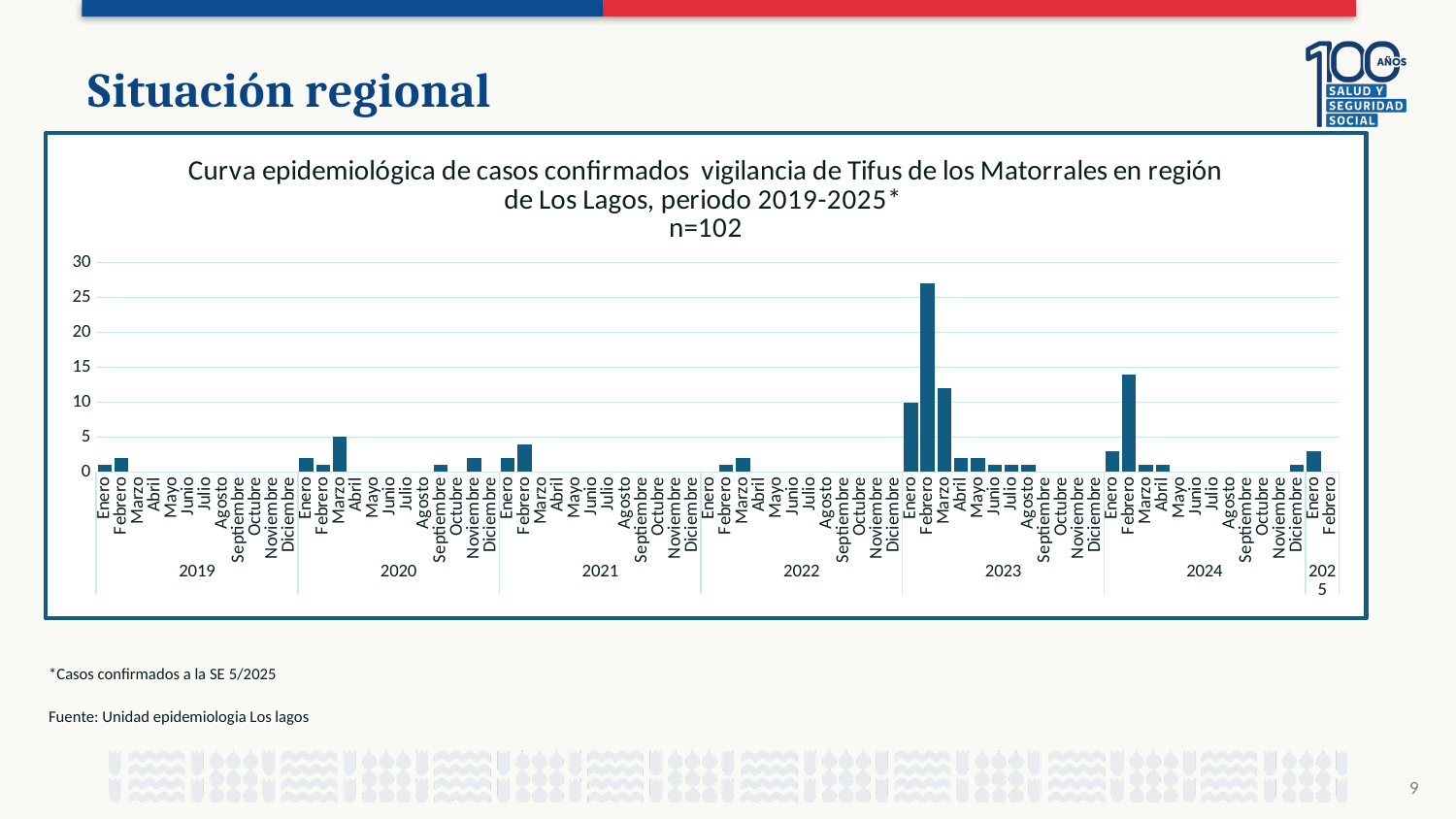

# Situación regional

### Chart: Curva epidemiológica de casos confirmados  vigilancia de Tifus de los Matorrales en región de Los Lagos, periodo 2019-2025*
n=102

| Category |  |
|---|---|
| Enero | 1.0 |
| Febrero | 2.0 |
| Marzo | None |
| Abril | None |
| Mayo | None |
| Junio | None |
| Julio | None |
| Agosto | None |
| Septiembre | None |
| Octubre | None |
| Noviembre | None |
| Diciembre | None |
| Enero | 2.0 |
| Febrero | 1.0 |
| Marzo | 5.0 |
| Abril | None |
| Mayo | None |
| Junio | None |
| Julio | None |
| Agosto | None |
| Septiembre | 1.0 |
| Octubre | None |
| Noviembre | 2.0 |
| Diciembre | None |
| Enero | 2.0 |
| Febrero | 4.0 |
| Marzo | None |
| Abril | None |
| Mayo | None |
| Junio | None |
| Julio | None |
| Agosto | None |
| Septiembre | None |
| Octubre | None |
| Noviembre | None |
| Diciembre | None |
| Enero | None |
| Febrero | 1.0 |
| Marzo | 2.0 |
| Abril | None |
| Mayo | None |
| Junio | None |
| Julio | None |
| Agosto | None |
| Septiembre | None |
| Octubre | None |
| Noviembre | None |
| Diciembre | None |
| Enero | 10.0 |
| Febrero | 27.0 |
| Marzo | 12.0 |
| Abril | 2.0 |
| Mayo | 2.0 |
| Junio | 1.0 |
| Julio | 1.0 |
| Agosto | 1.0 |
| Septiembre | None |
| Octubre | None |
| Noviembre | None |
| Diciembre | None |
| Enero | 3.0 |
| Febrero | 14.0 |
| Marzo | 1.0 |
| Abril | 1.0 |
| Mayo | None |
| Junio | None |
| Julio | None |
| Agosto | None |
| Septiembre | None |
| Octubre | None |
| Noviembre | None |
| Diciembre | 1.0 |
| Enero | 3.0 |
| Febrero | None |
*Casos confirmados a la SE 5/2025
Fuente: Unidad epidemiologia Los lagos
9